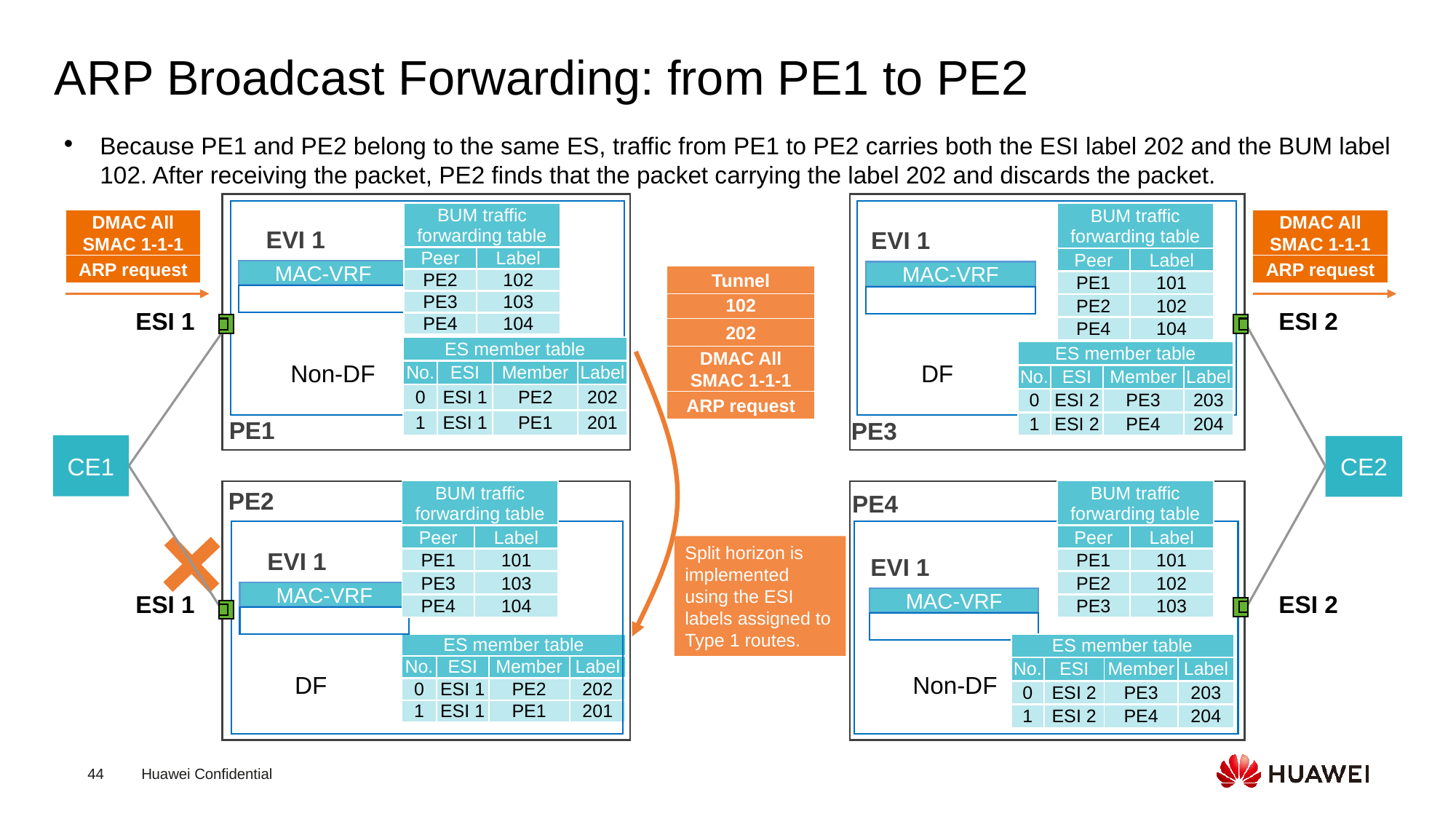

# ARP Broadcast Forwarding: from PE1 to PE2
Because PE1 and PE2 belong to the same ES, traffic from PE1 to PE2 carries both the ESI label 202 and the BUM label 102. After receiving the packet, PE2 finds that the packet carrying the label 202 and discards the packet.

| BUM traffic forwarding table |  |
| --- | --- |
| Peer | Label |
| PE2 | 102 |
| PE3 | 103 |
| PE4 | 104 |
| BUM traffic forwarding table |  |
| --- | --- |
| Peer | Label |
| PE1 | 101 |
| PE2 | 102 |
| PE4 | 104 |
DMAC All
SMAC 1-1-1
ARP request
DMAC All
SMAC 1-1-1
ARP request
EVI 1
EVI 1
MAC-VRF
MAC-VRF
Tunnel
102
202
DMAC All
SMAC 1-1-1
ARP request

ESI 1
ESI 2

| ES member table |  |  |  |
| --- | --- | --- | --- |
| No. | ESI | Member | Label |
| 0 | ESI 1 | PE2 | 202 |
| 1 | ESI 1 | PE1 | 201 |
| ES member table |  |  |  |
| --- | --- | --- | --- |
| No. | ESI | Member | Label |
| 0 | ESI 2 | PE3 | 203 |
| 1 | ESI 2 | PE4 | 204 |
Non-DF
DF
PE1
PE3
CE1
CE2

PE2
| BUM traffic forwarding table |  |
| --- | --- |
| Peer | Label |
| PE1 | 101 |
| PE3 | 103 |
| PE4 | 104 |
| BUM traffic forwarding table |  |
| --- | --- |
| Peer | Label |
| PE1 | 101 |
| PE2 | 102 |
| PE3 | 103 |

PE4

Split horizon is implemented using the ESI labels assigned to Type 1 routes.
EVI 1
EVI 1
MAC-VRF
ESI 1
ESI 2
MAC-VRF

| ES member table |  |  |  |
| --- | --- | --- | --- |
| No. | ESI | Member | Label |
| 0 | ESI 1 | PE2 | 202 |
| 1 | ESI 1 | PE1 | 201 |
| ES member table |  |  |  |
| --- | --- | --- | --- |
| No. | ESI | Member | Label |
| 0 | ESI 2 | PE3 | 203 |
| 1 | ESI 2 | PE4 | 204 |
DF
Non-DF